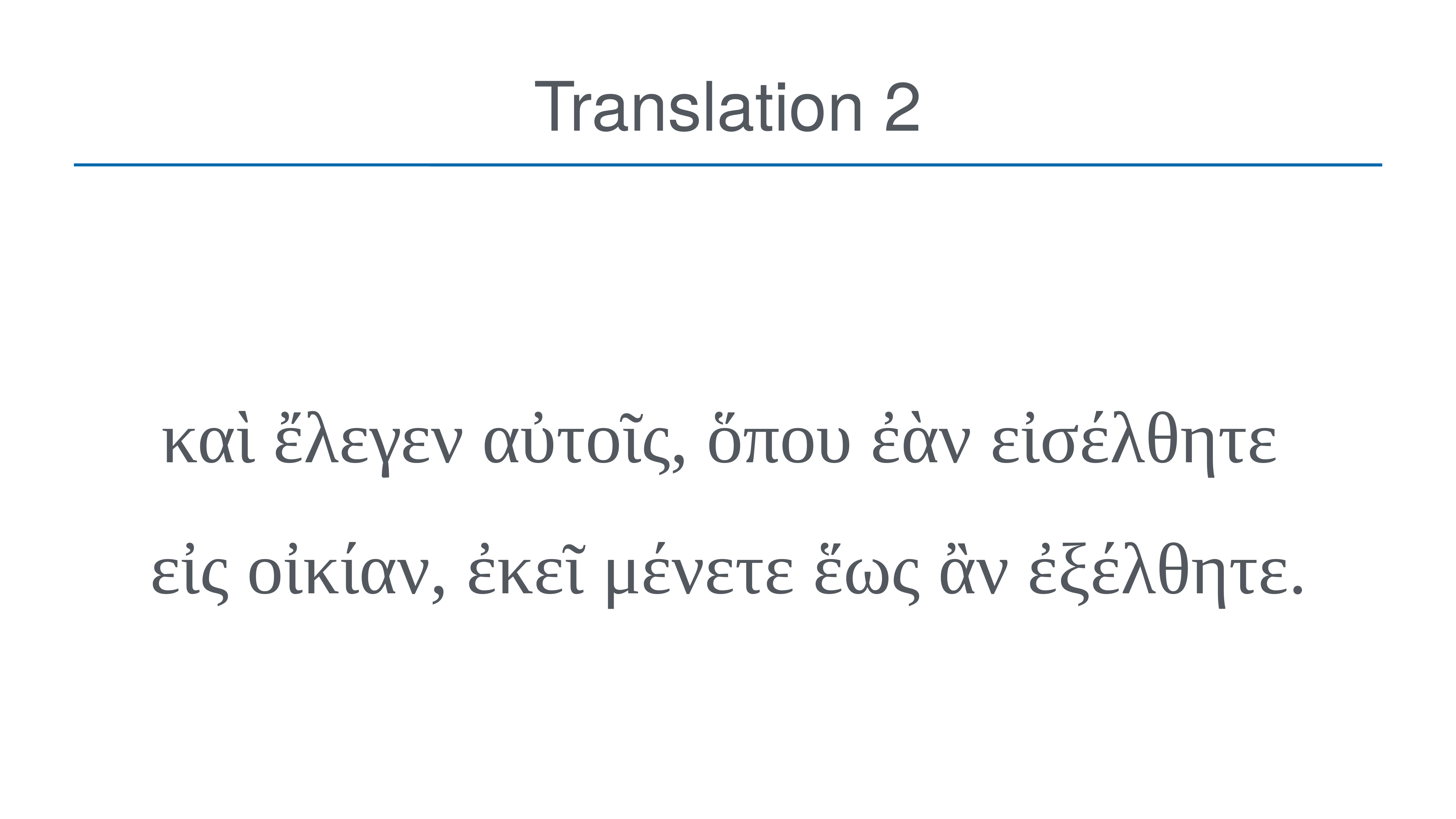

# Translation 2
καὶ ἔλεγεν αὐτοῖς, ὅπου ἐὰν εἰσέλθητε
εἰς οἰκίαν, ἐκεῖ μένετε ἕως ἂν ἐξέλθητε.